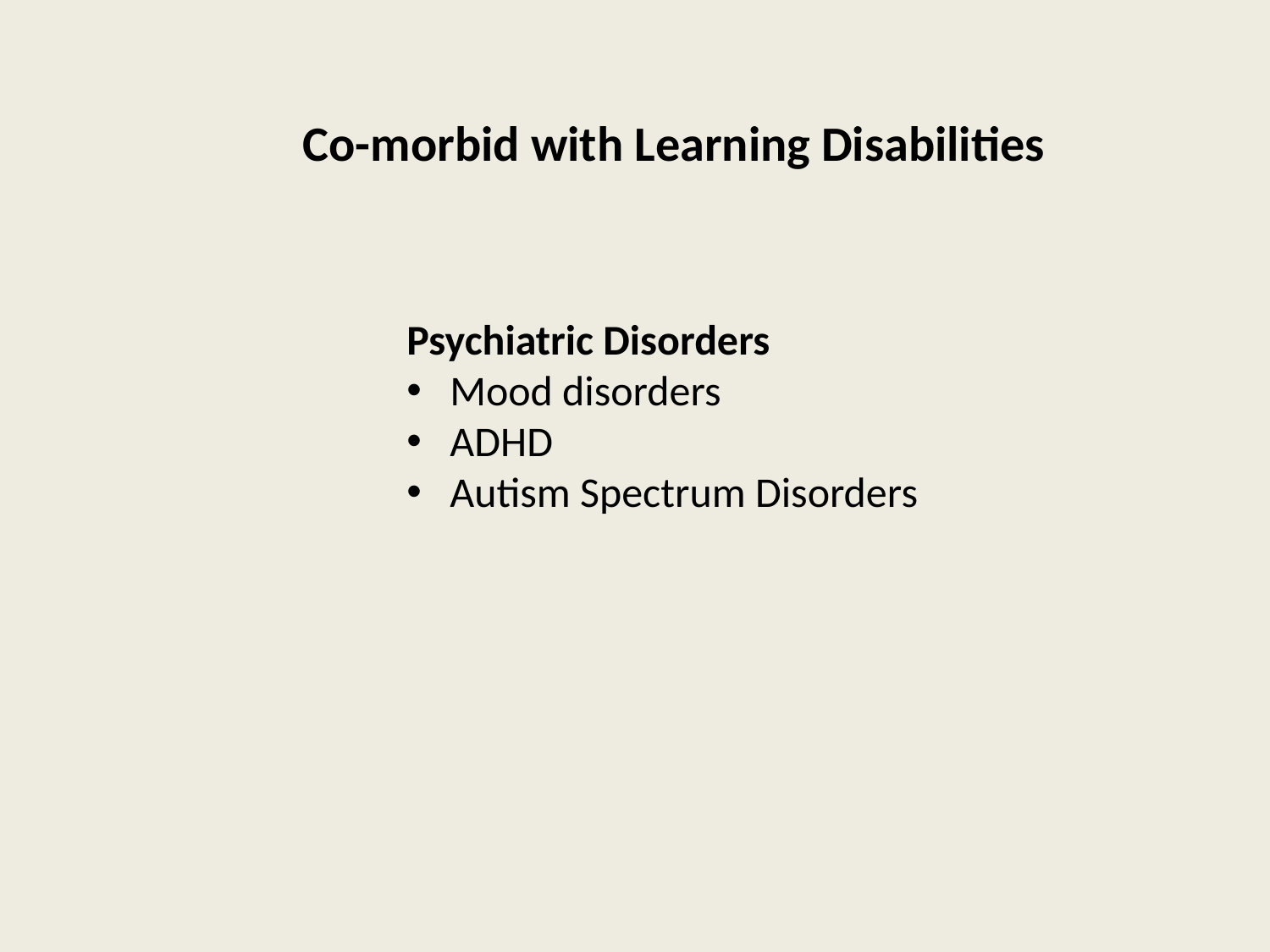

Co-morbid with Learning Disabilities
Psychiatric Disorders
   Mood disorders
   ADHD
   Autism Spectrum Disorders